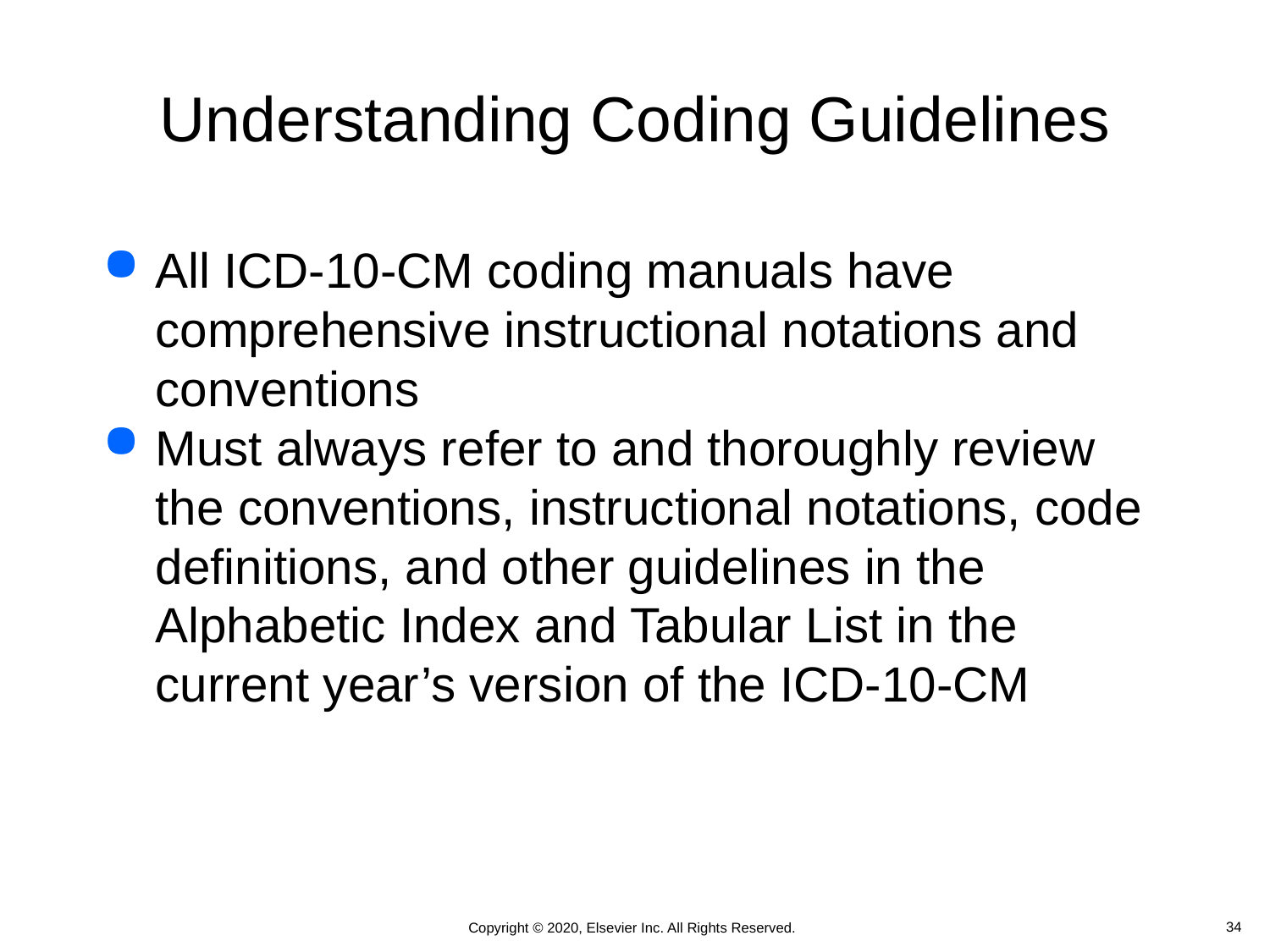

# Understanding Coding Guidelines
All ICD-10-CM coding manuals have comprehensive instructional notations and conventions
Must always refer to and thoroughly review the conventions, instructional notations, code definitions, and other guidelines in the Alphabetic Index and Tabular List in the current year’s version of the ICD-10-CM
 34